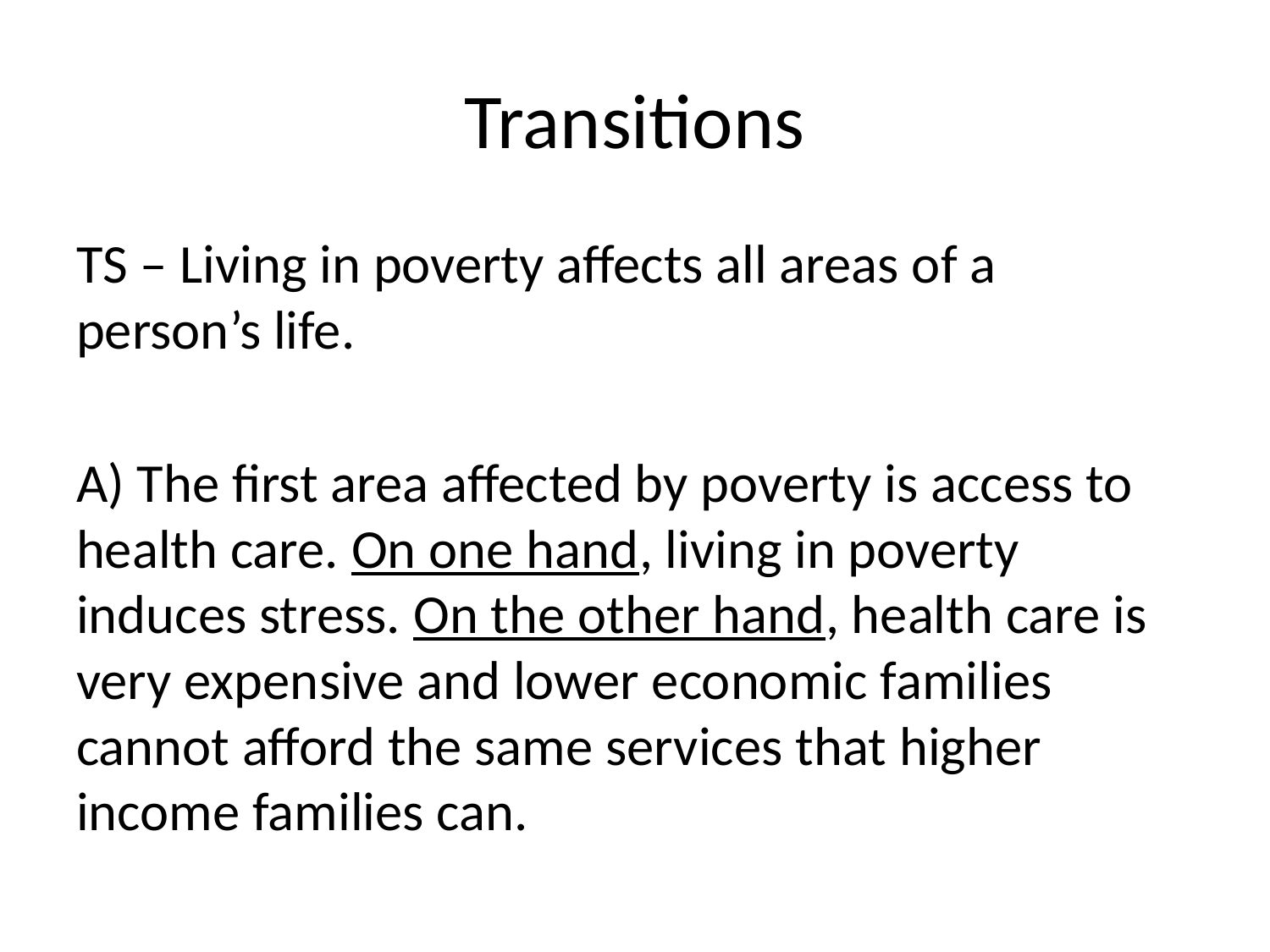

# Transitions
TS – Living in poverty affects all areas of a person’s life.

A) The first area affected by poverty is access to health care. On one hand, living in poverty induces stress. On the other hand, health care is very expensive and lower economic families cannot afford the same services that higher income families can.